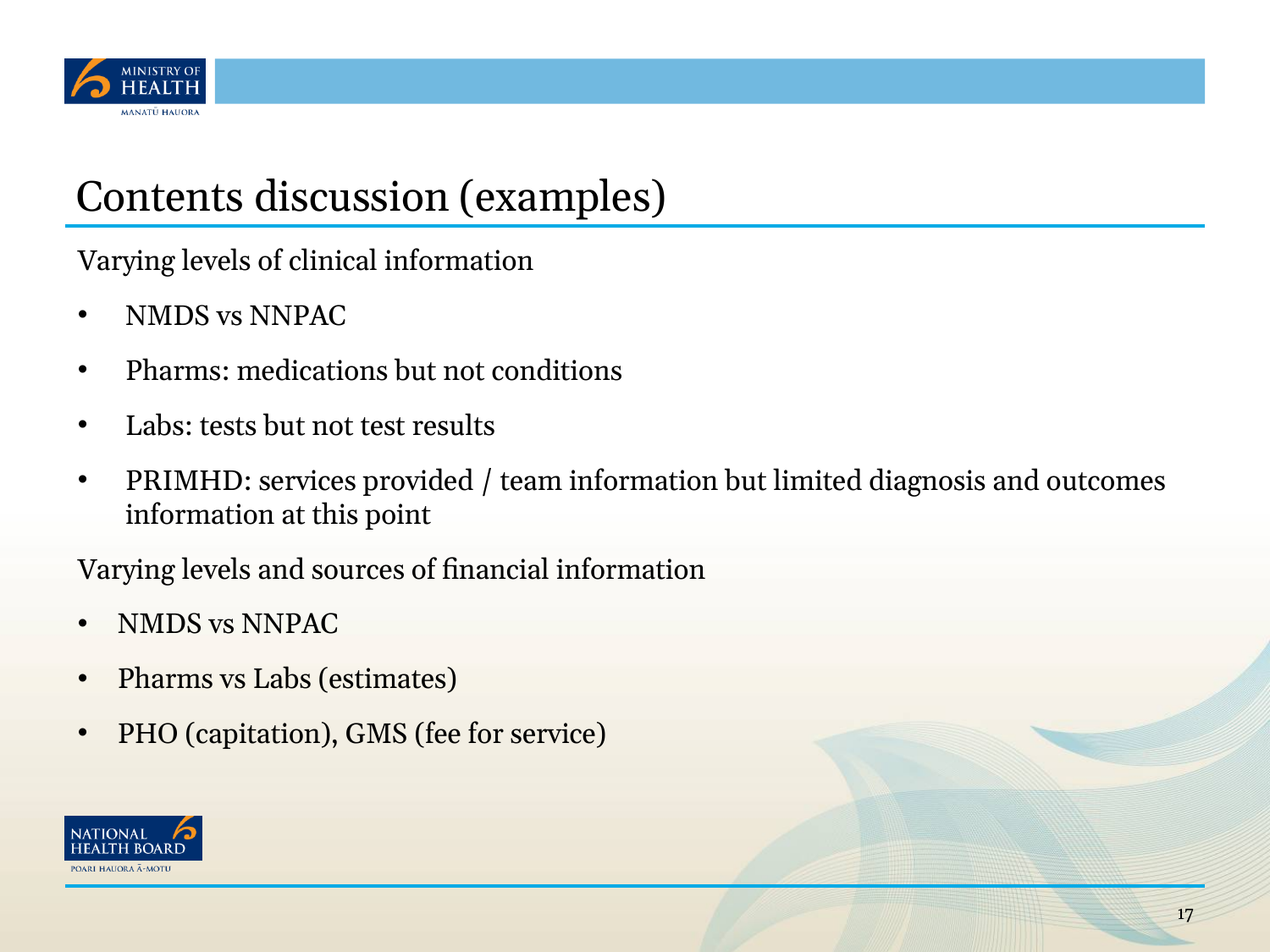

# Contents discussion (examples)
Varying levels of clinical information
NMDS vs NNPAC
Pharms: medications but not conditions
Labs: tests but not test results
PRIMHD: services provided / team information but limited diagnosis and outcomes information at this point
Varying levels and sources of financial information
NMDS vs NNPAC
Pharms vs Labs (estimates)
PHO (capitation), GMS (fee for service)

17